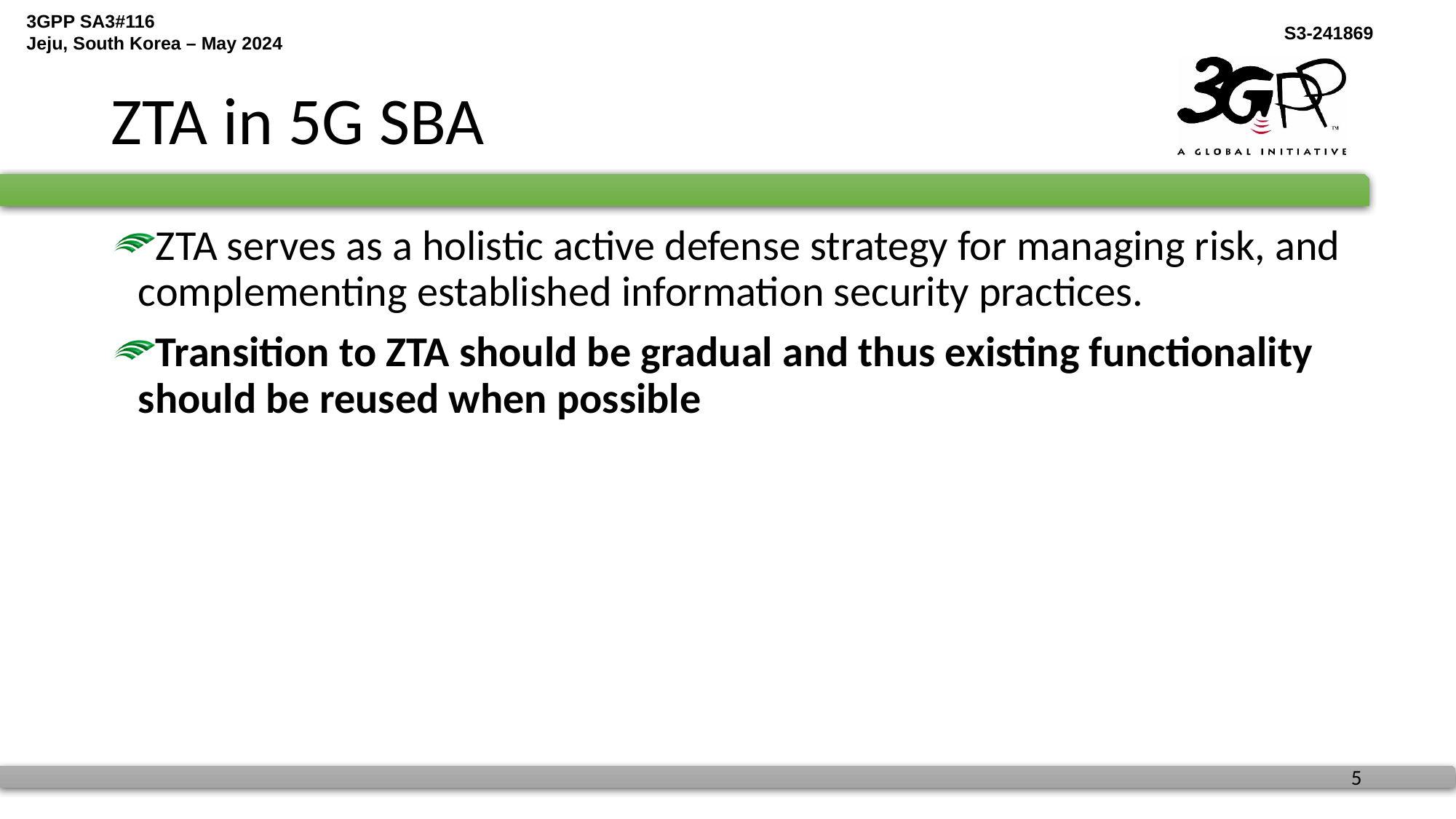

# ZTA in 5G SBA
ZTA serves as a holistic active defense strategy for managing risk, and complementing established information security practices.
Transition to ZTA should be gradual and thus existing functionality should be reused when possible